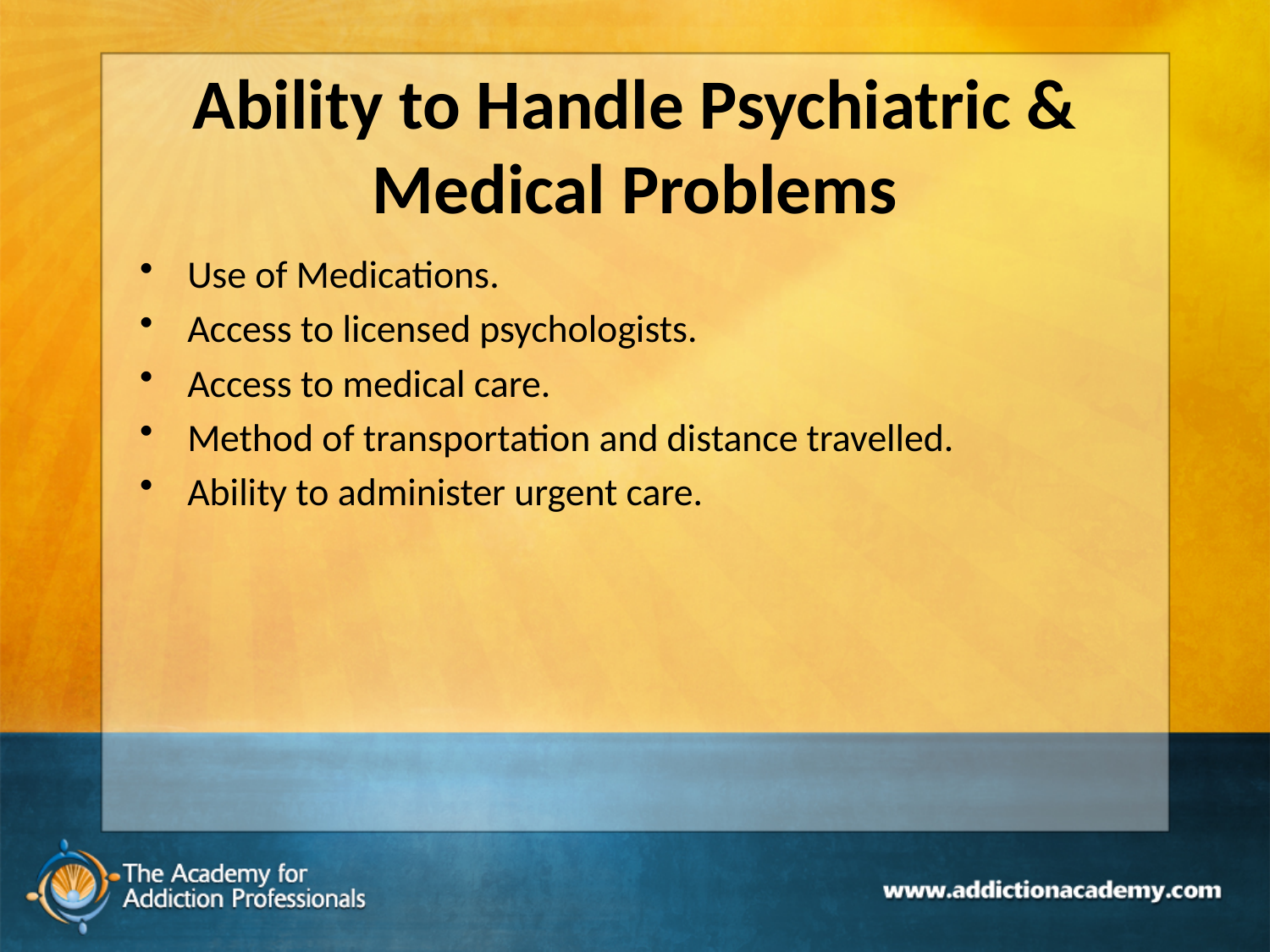

# Ability to Handle Psychiatric & Medical Problems
Use of Medications.
Access to licensed psychologists.
Access to medical care.
Method of transportation and distance travelled.
Ability to administer urgent care.